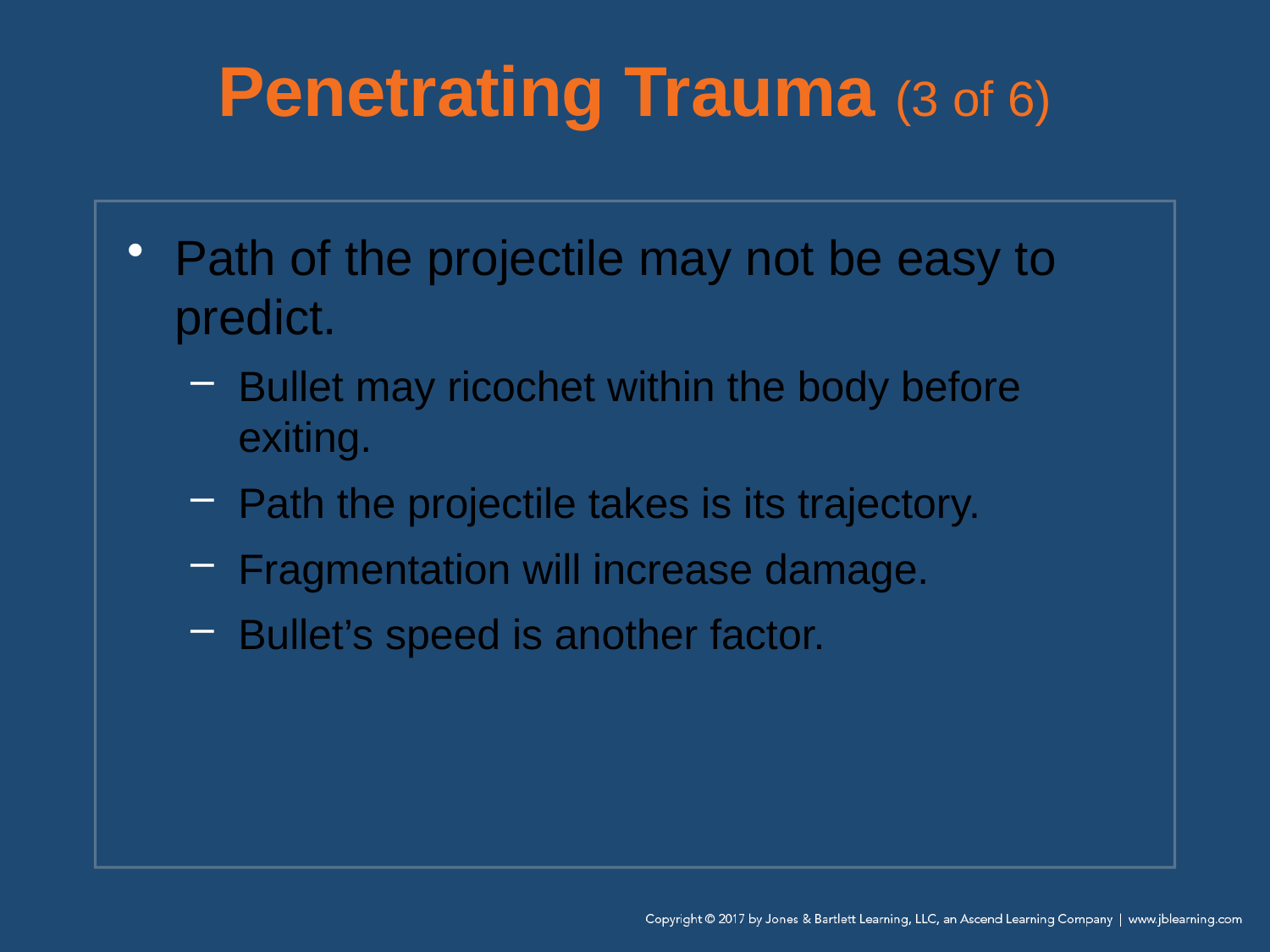

# Penetrating Trauma (3 of 6)
Path of the projectile may not be easy to predict.
Bullet may ricochet within the body before exiting.
Path the projectile takes is its trajectory.
Fragmentation will increase damage.
Bullet’s speed is another factor.